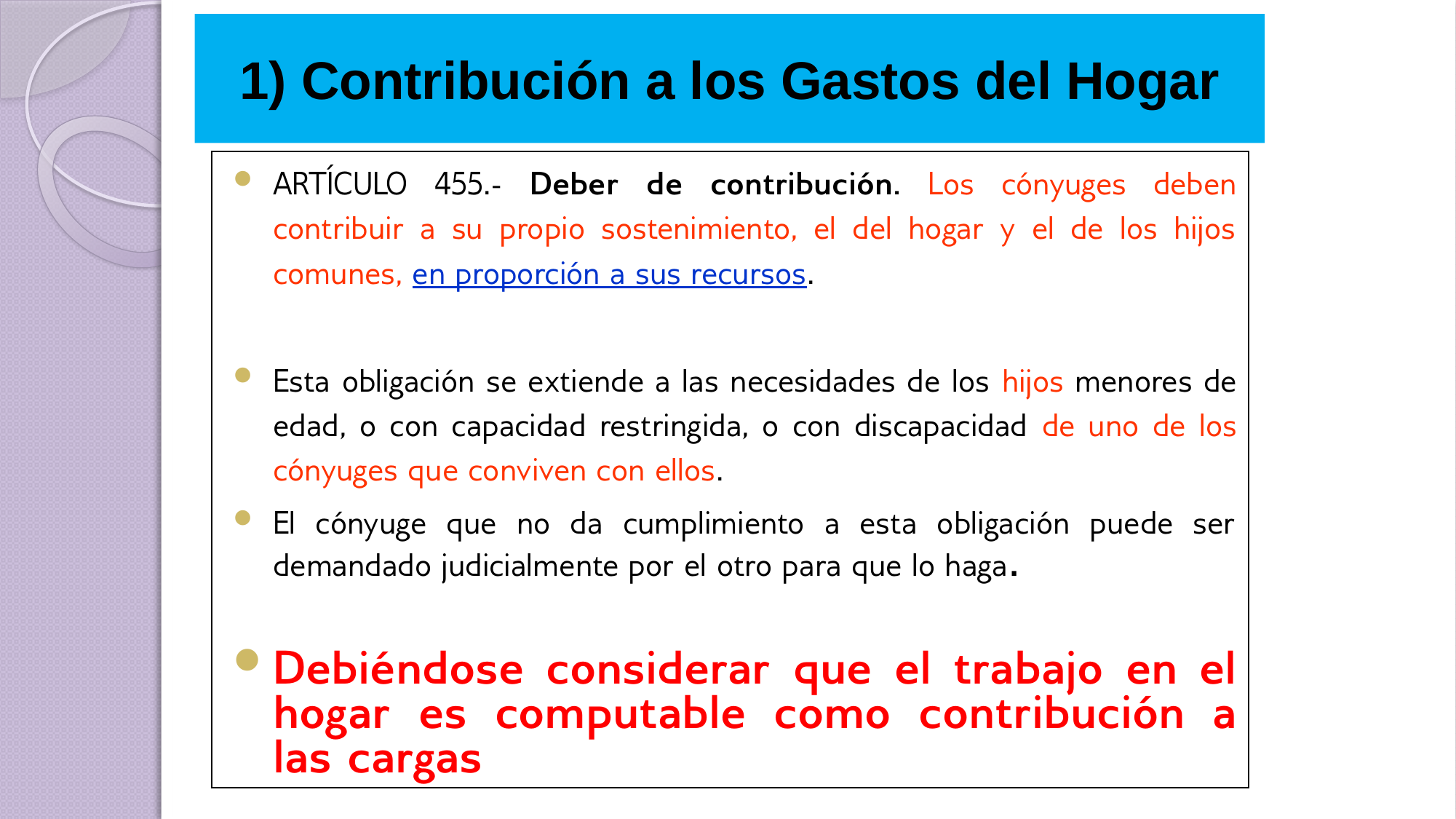

1) Contribución a los Gastos del Hogar
ARTÍCULO 455.- Deber de contribución. Los cónyuges deben contribuir a su propio sostenimiento, el del hogar y el de los hijos comunes, en proporción a sus recursos.

Esta obligación se extiende a las necesidades de los hijos menores de edad, o con capacidad restringida, o con discapacidad de uno de los cónyuges que conviven con ellos.
El cónyuge que no da cumplimiento a esta obligación puede ser demandado judicialmente por el otro para que lo haga.

Debiéndose considerar que el trabajo en el hogar es computable como contribución a las cargas